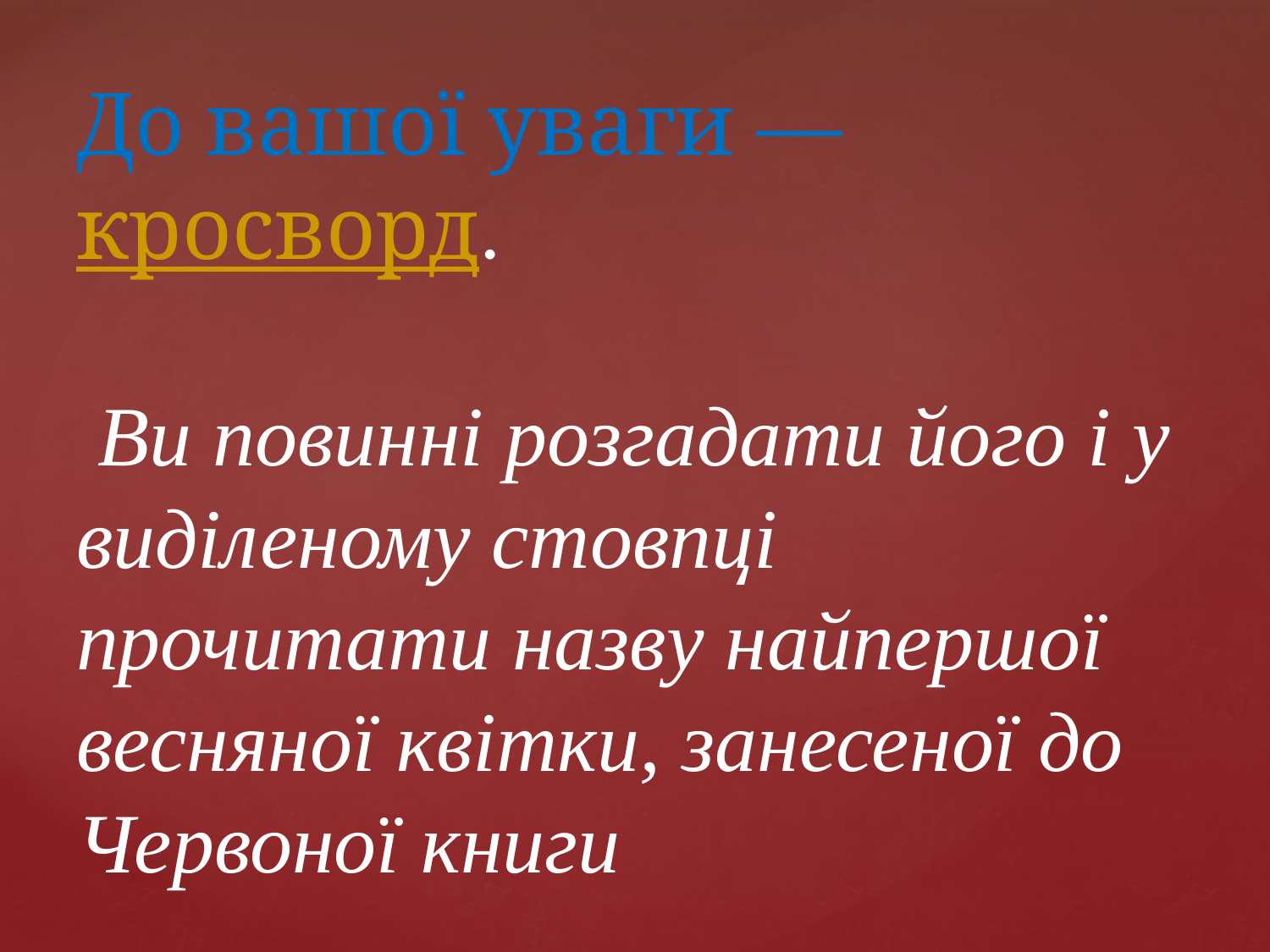

# До вашої уваги — кросворд. Ви повинні розгадати його і у виділеному стовпці прочитати назву найпершої весняної квітки, занесеної до Червоної книги